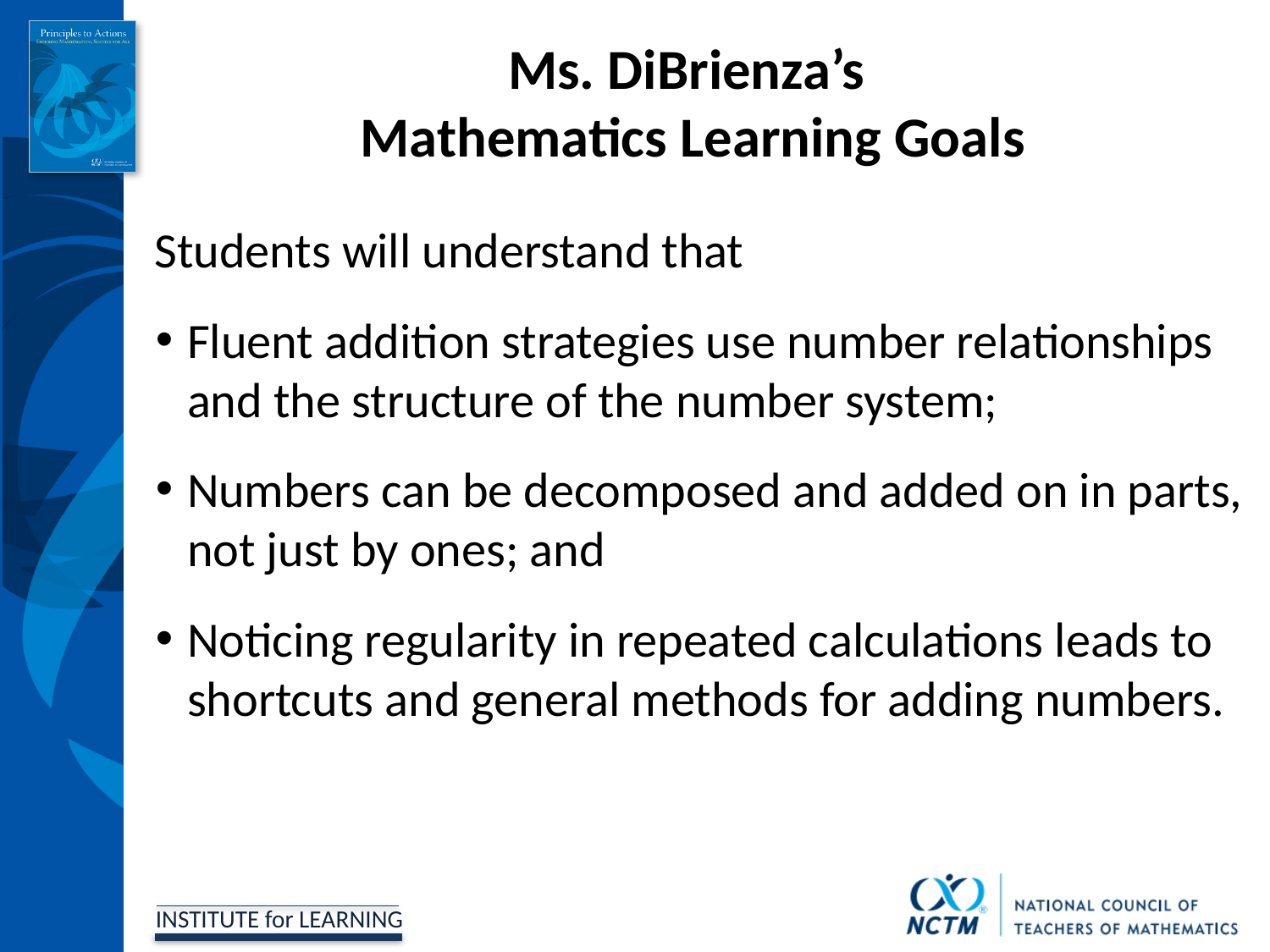

# Ms. DiBrienza’s Mathematics Learning Goals
Students will understand that
Fluent addition strategies use number relationships and the structure of the number system;
Numbers can be decomposed and added on in parts, not just by ones; and
Noticing regularity in repeated calculations leads to shortcuts and general methods for adding numbers.